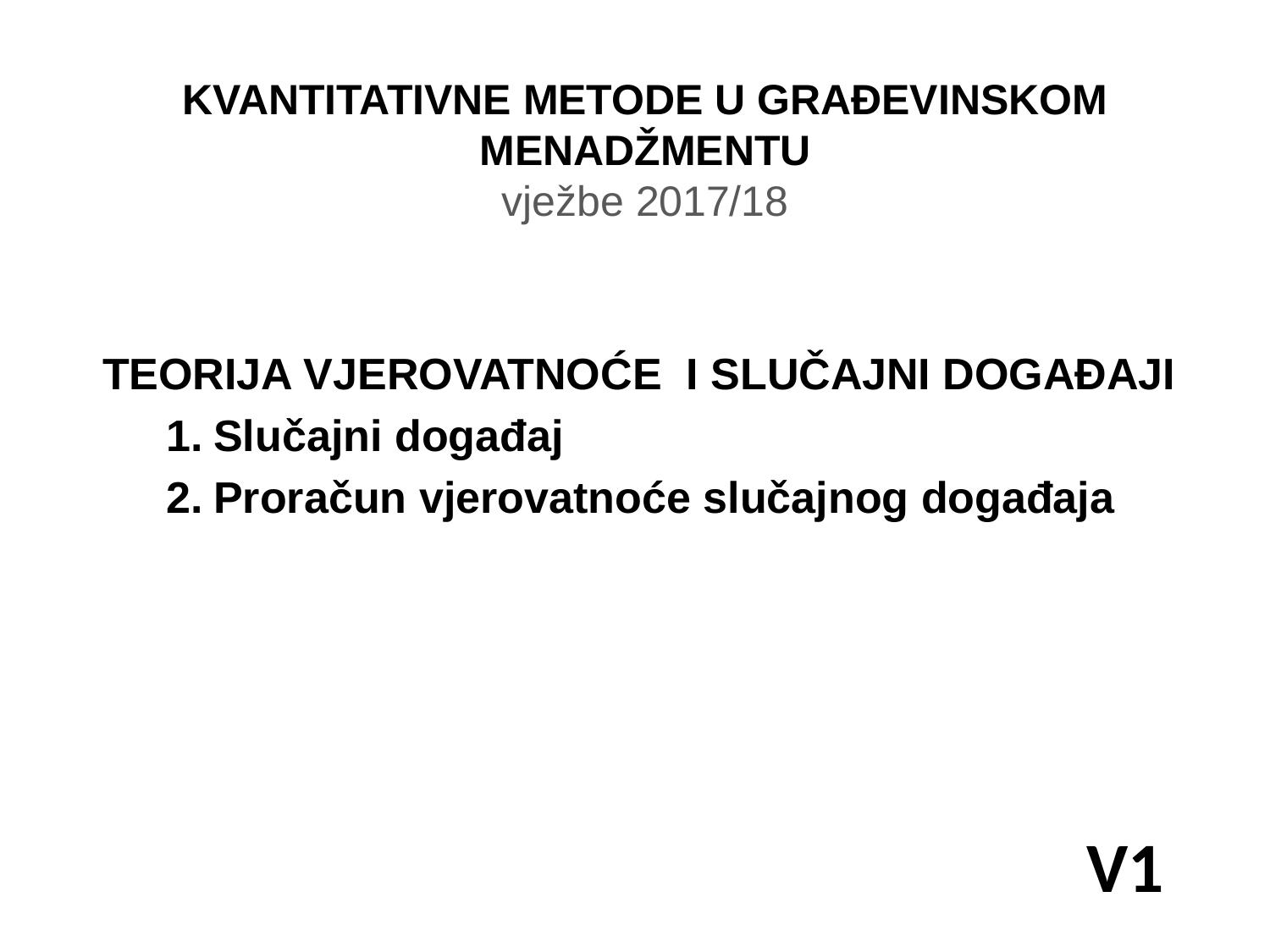

KVANTITATIVNE METODE U GRAĐEVINSKOM MENADŽMENTU
vježbe 2017/18
TEORIJA VJEROVATNOĆE  I SLUČAJNI DOGAĐAJI
Slučajni događaj
Proračun vjerovatnoće slučajnog događaja
V1